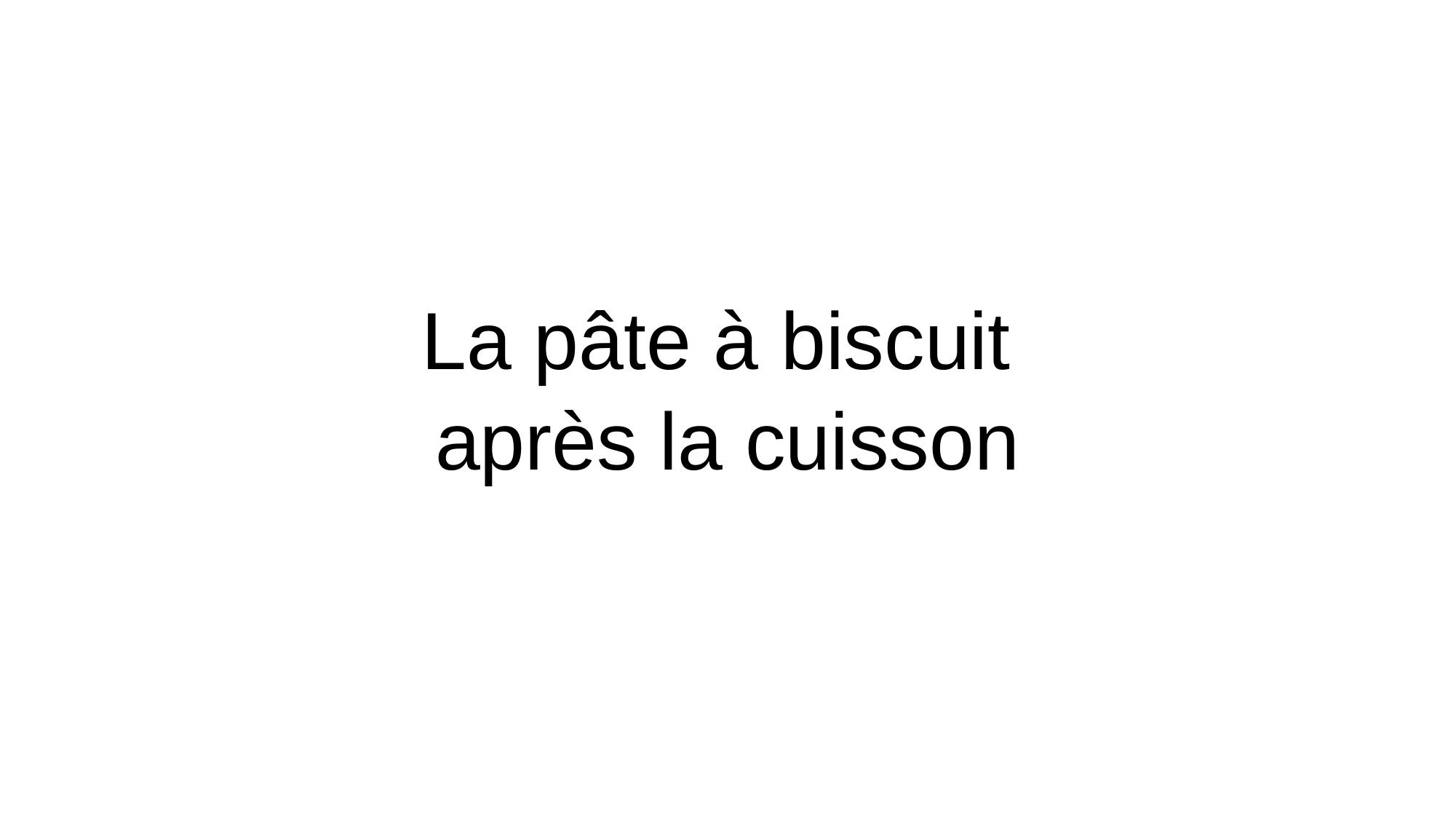

La pâte à biscuit
après la cuisson